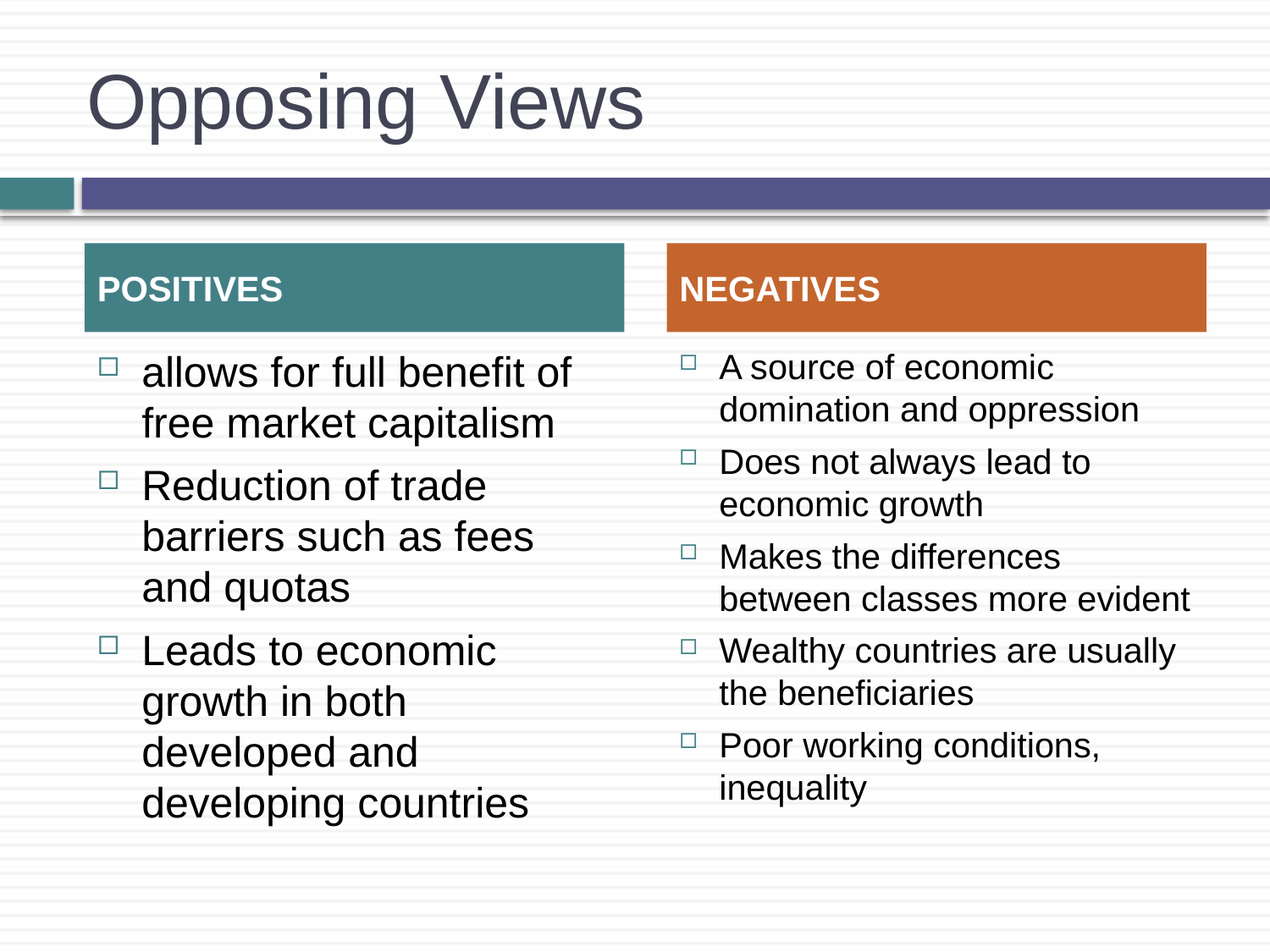

# Opposing Views
POSITIVES
NEGATIVES
allows for full benefit of free market capitalism
Reduction of trade barriers such as fees and quotas
Leads to economic growth in both developed and developing countries
A source of economic domination and oppression
Does not always lead to economic growth
Makes the differences between classes more evident
Wealthy countries are usually the beneficiaries
Poor working conditions, inequality